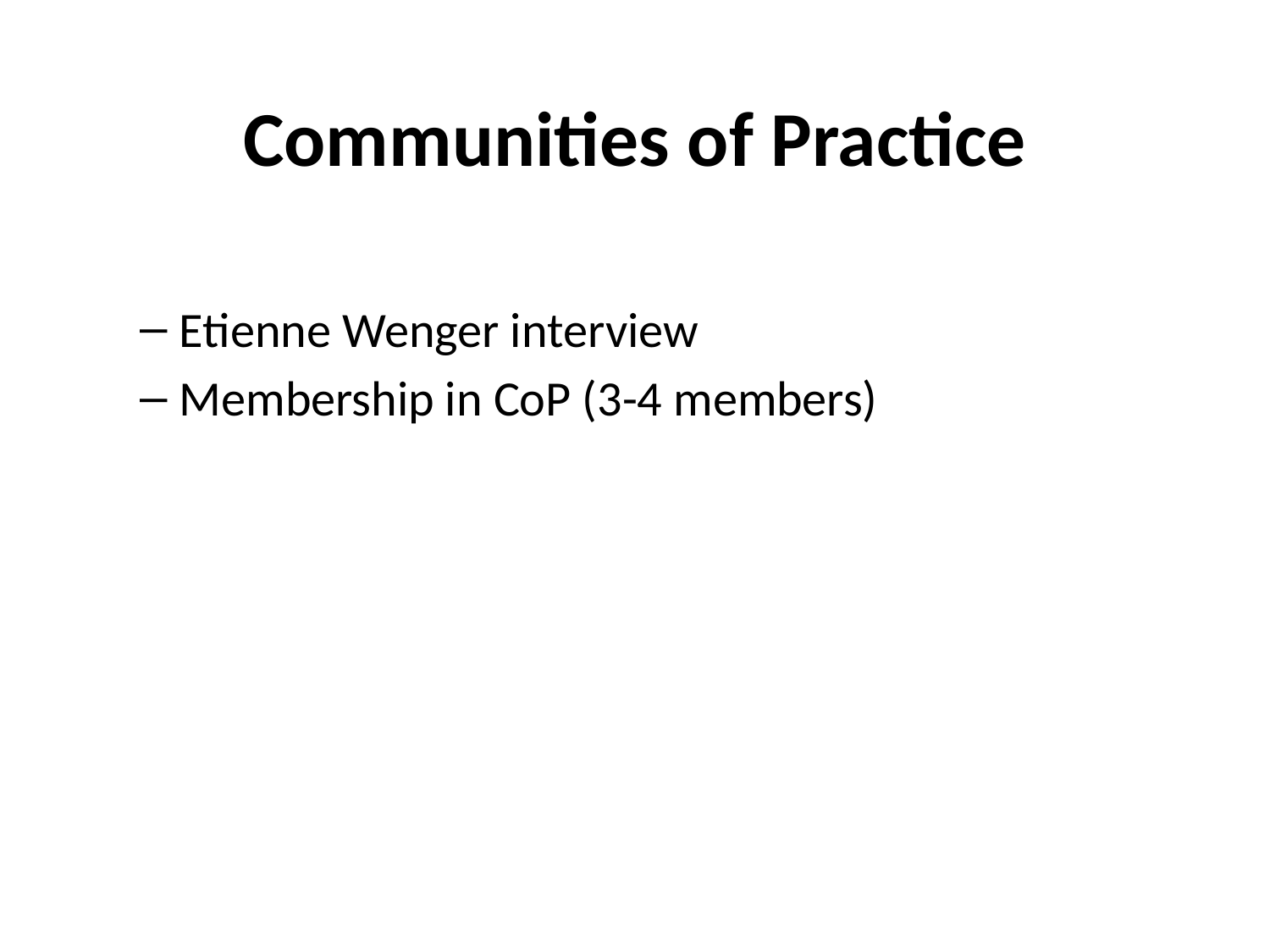

# Communities of Practice

Etienne Wenger interview
Membership in CoP (3-4 members)